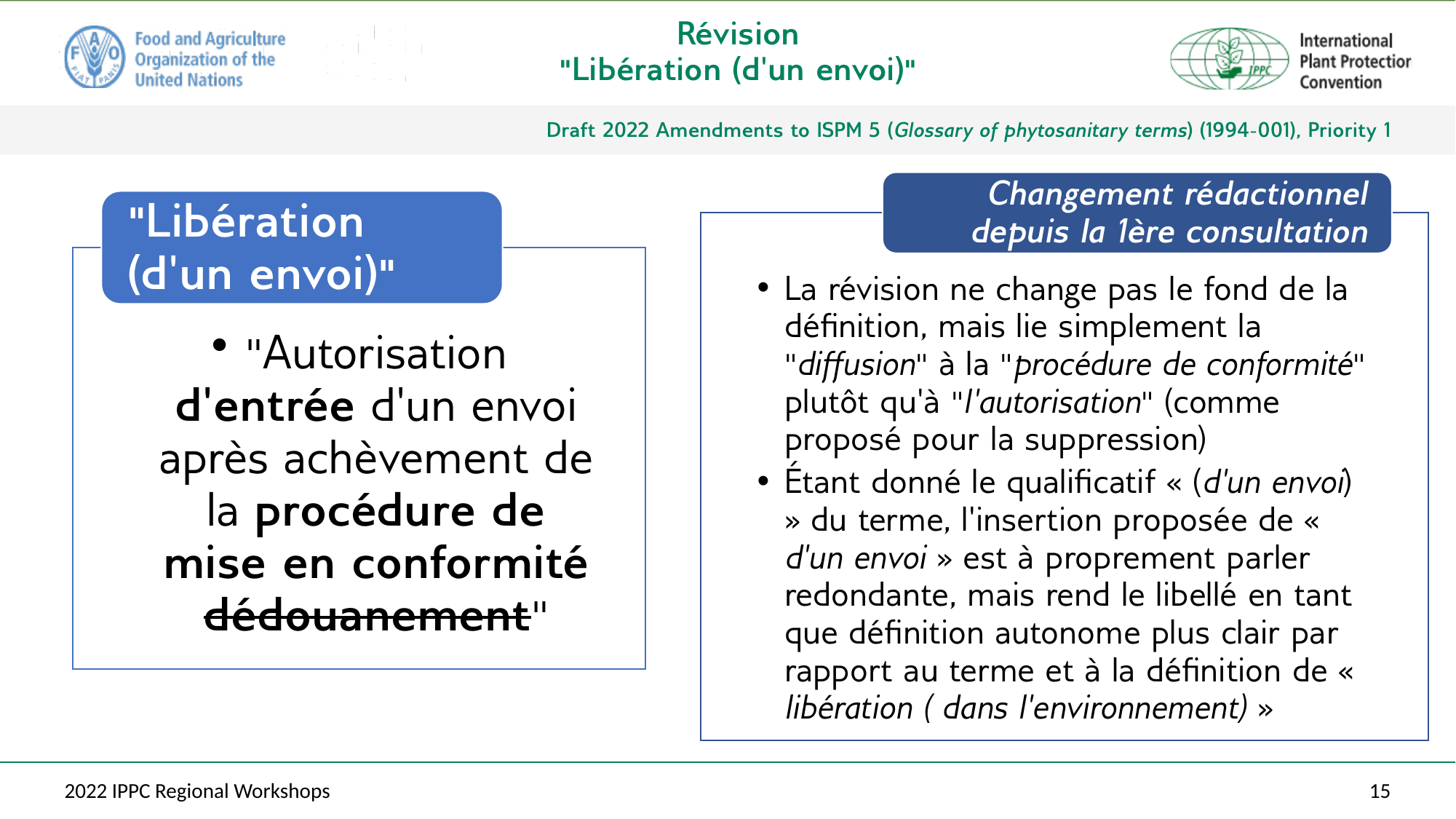

# Révision "Libération (d'un envoi)"
"Autorisation d'entrée d'un envoi après achèvement de la procédure de mise en conformité dédouanement"
"Libération (d'un envoi)"
La révision ne change pas le fond de la définition, mais lie simplement la "diffusion" à la "procédure de conformité" plutôt qu'à "l'autorisation" (comme proposé pour la suppression)
Étant donné le qualificatif « (d'un envoi) » du terme, l'insertion proposée de « d'un envoi » est à proprement parler redondante, mais rend le libellé en tant que définition autonome plus clair par rapport au terme et à la définition de « libération ( dans l'environnement) »
Changement rédactionnel depuis la 1ère consultation